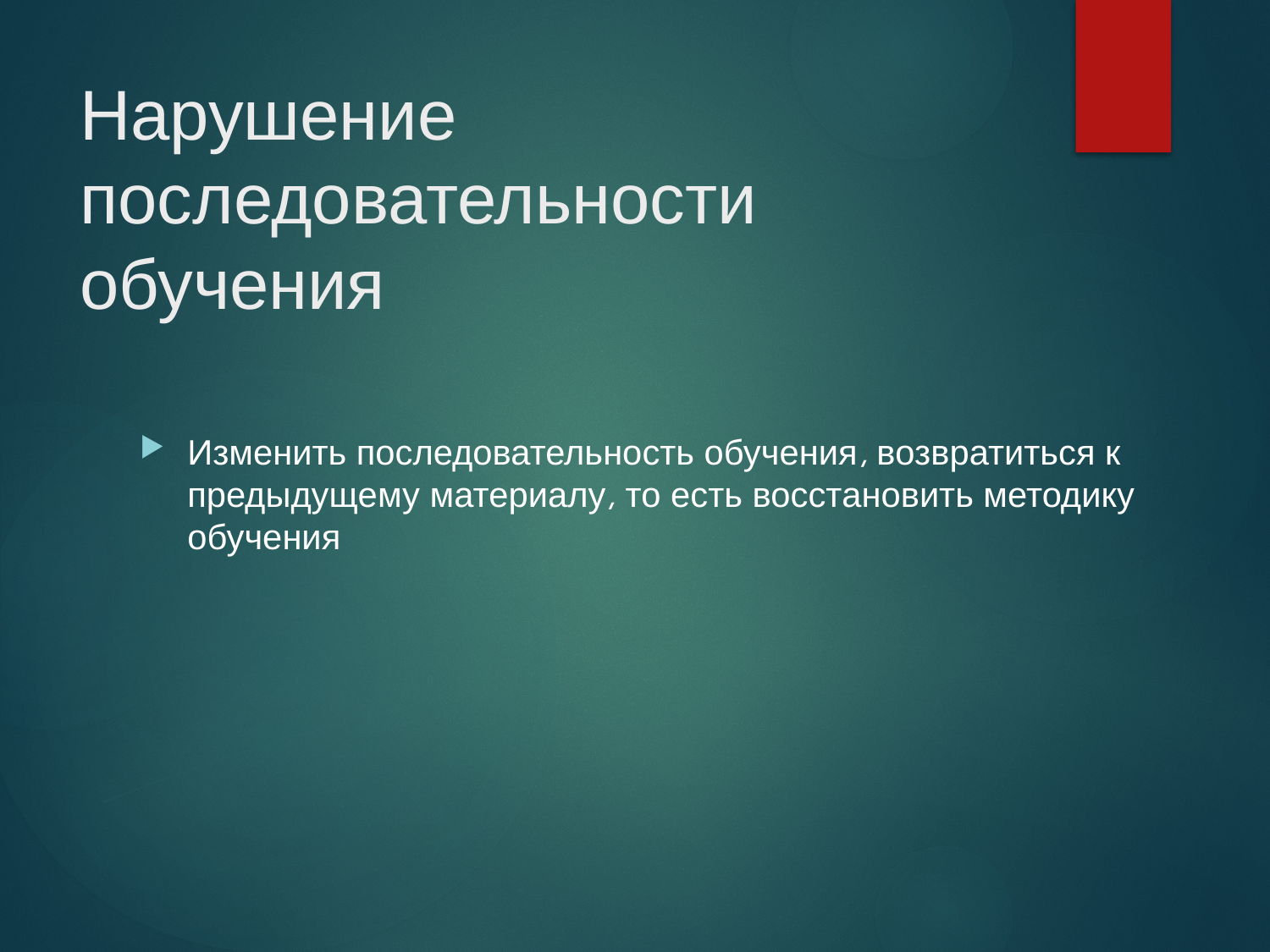

# Нарушение последовательности обучения
Изменить последовательность обучения, возвратиться к предыдущему материалу, то есть восстановить методику обучения